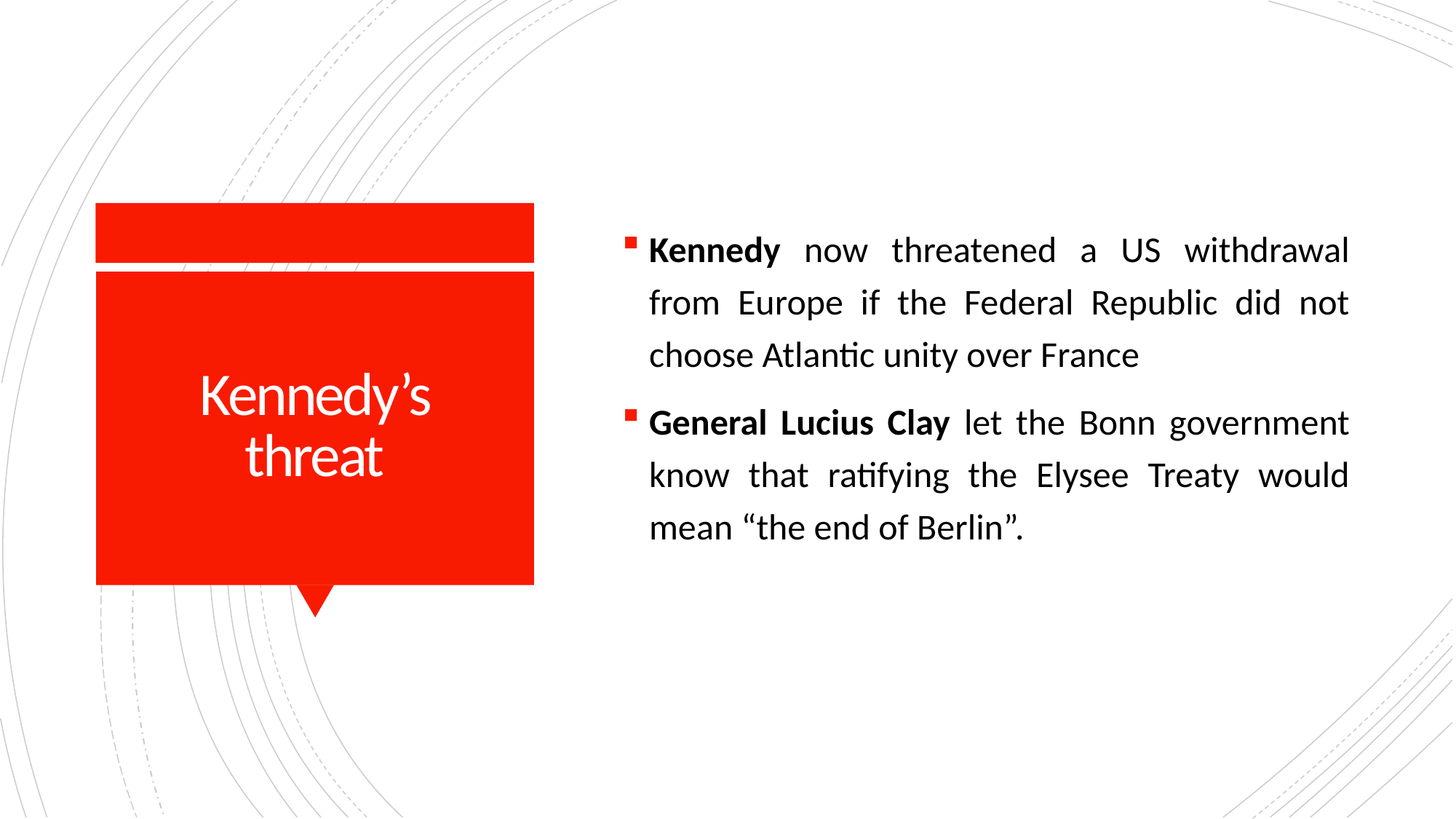

Kennedy now threatened a US withdrawal from Europe if the Federal Republic did not choose Atlantic unity over France
General Lucius Clay let the Bonn government know that ratifying the Elysee Treaty would mean “the end of Berlin”.

# Kennedy’s threat